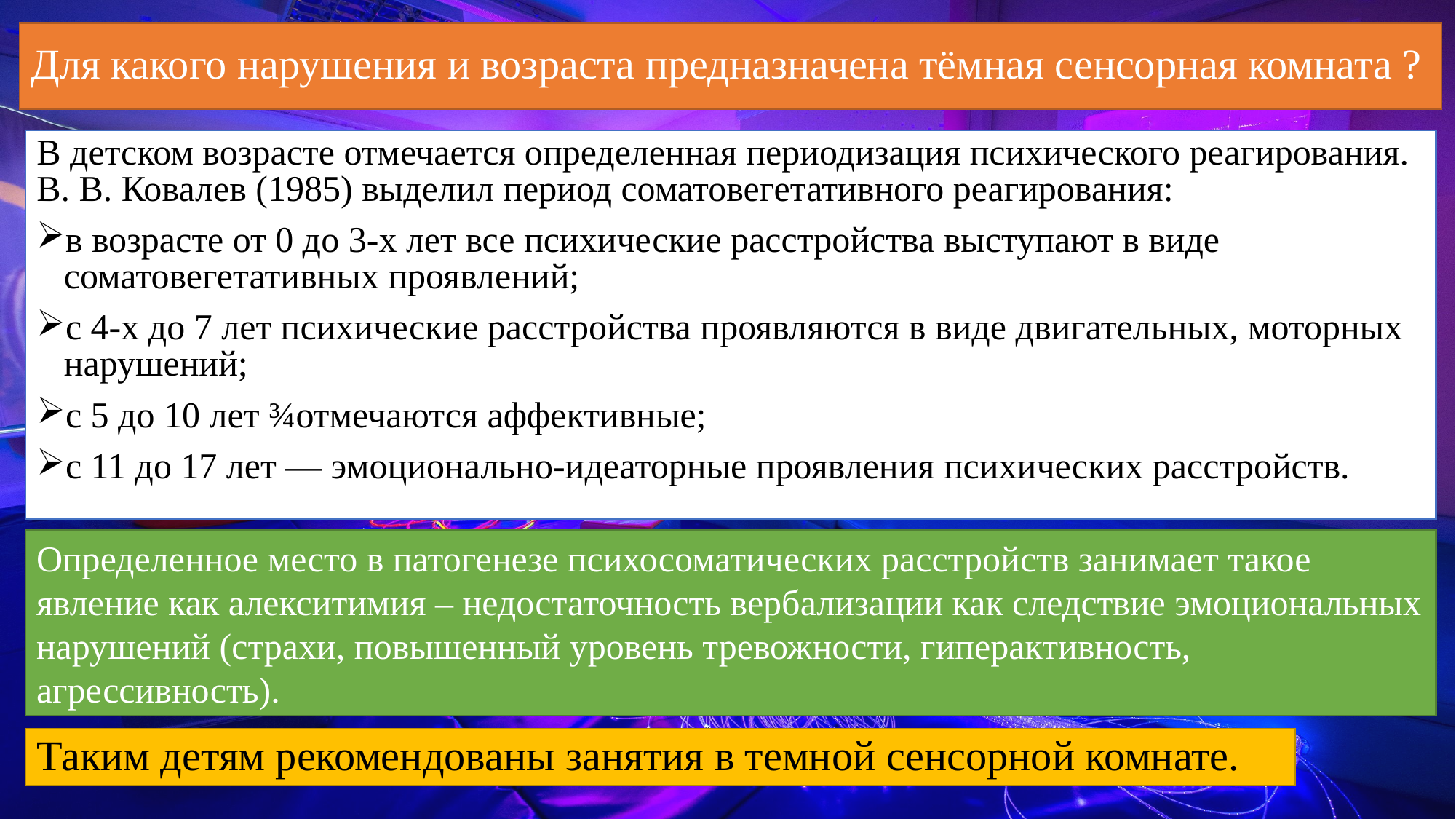

# Для какого нарушения и возраста предназначена тёмная сенсорная комната ?
В детском возрасте отмечается определенная периодизация психического реагирования. В. В. Ковалев (1985) выделил период соматовегетативного реагирования:
в возрасте от 0 до 3-х лет все психические расстройства выступают в виде соматовегетативных проявлений;
с 4-х до 7 лет психические расстройства проявляются в виде двигательных, моторных нарушений;
с 5 до 10 лет ¾отмечаются аффективные;
с 11 до 17 лет — эмоционально-идеаторные проявления психических расстройств.
Определенное место в патогенезе психосоматических расстройств занимает такое явление как алекситимия – недостаточность вербализации как следствие эмоциональных нарушений (страхи, повышенный уровень тревожности, гиперактивность, агрессивность).
Таким детям рекомендованы занятия в темной сенсорной комнате.